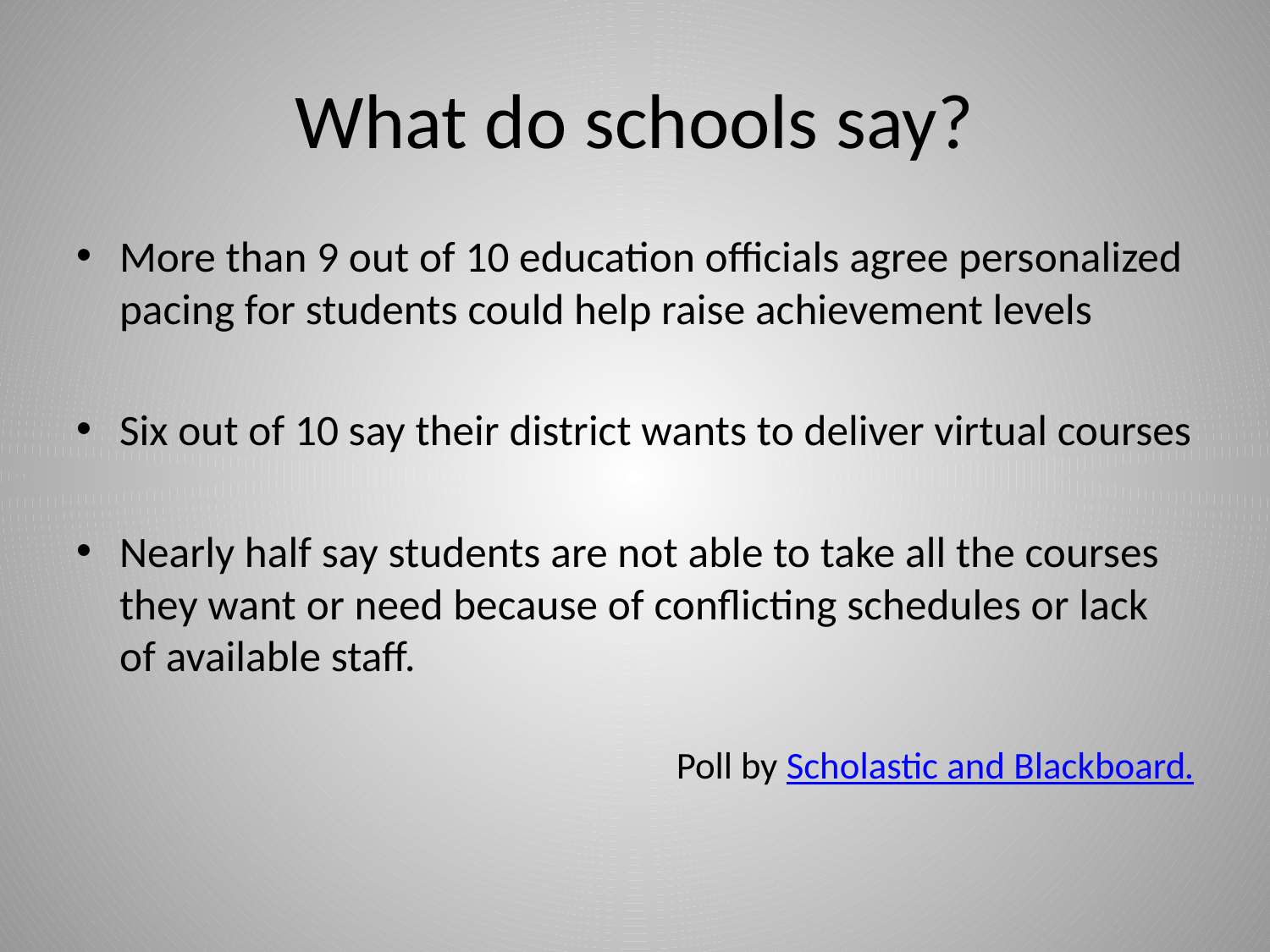

# What do schools say?
More than 9 out of 10 education officials agree personalized pacing for students could help raise achievement levels

Six out of 10 say their district wants to deliver virtual courses

Nearly half say students are not able to take all the courses they want or need because of conflicting schedules or lack of available staff.

Poll by Scholastic and Blackboard.